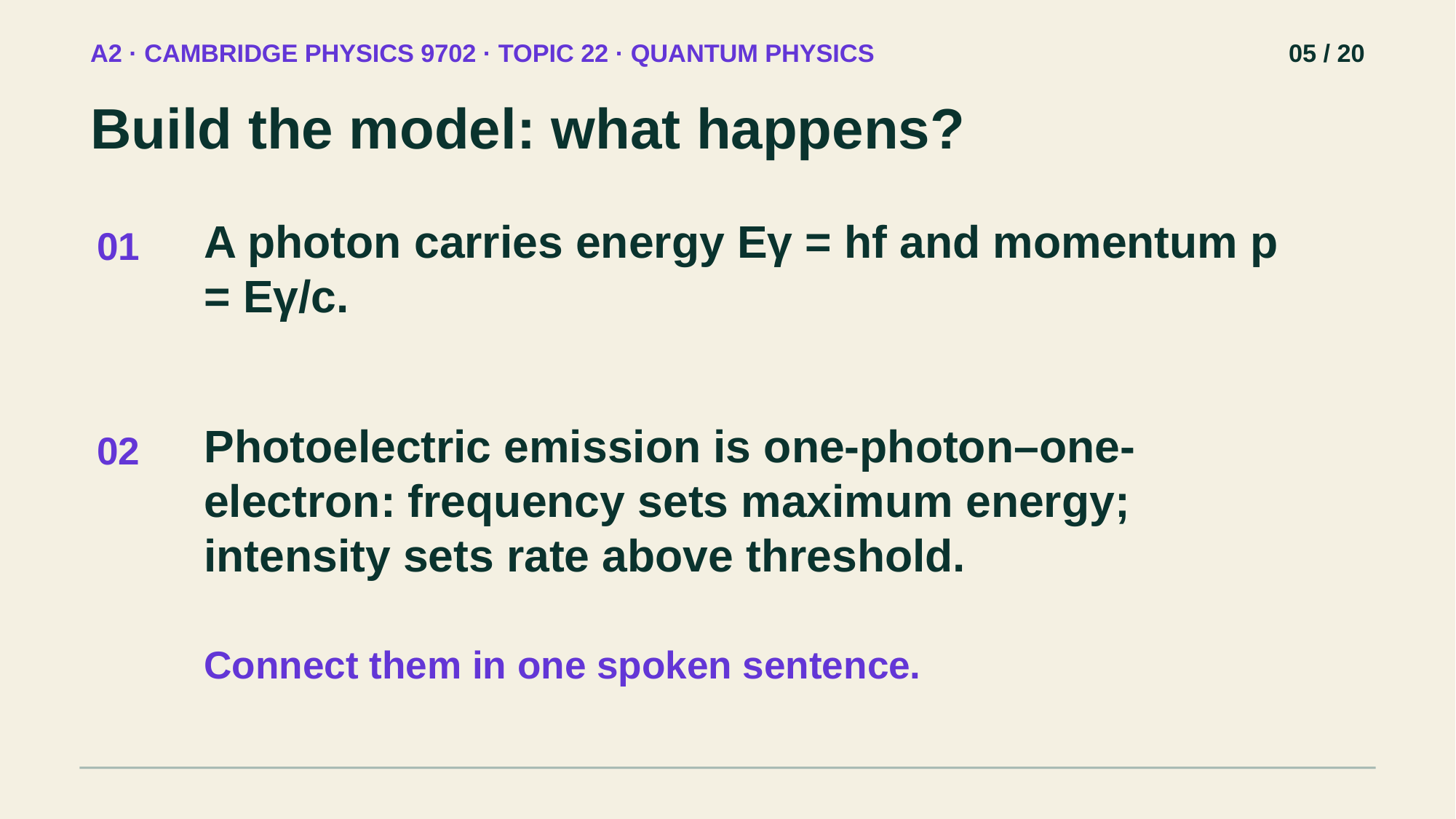

A2 · CAMBRIDGE PHYSICS 9702 · TOPIC 22 · QUANTUM PHYSICS
05 / 20
Build the model: what happens?
A photon carries energy Eγ = hf and momentum p = Eγ/c.
01
Photoelectric emission is one-photon–one-electron: frequency sets maximum energy; intensity sets rate above threshold.
02
Connect them in one spoken sentence.